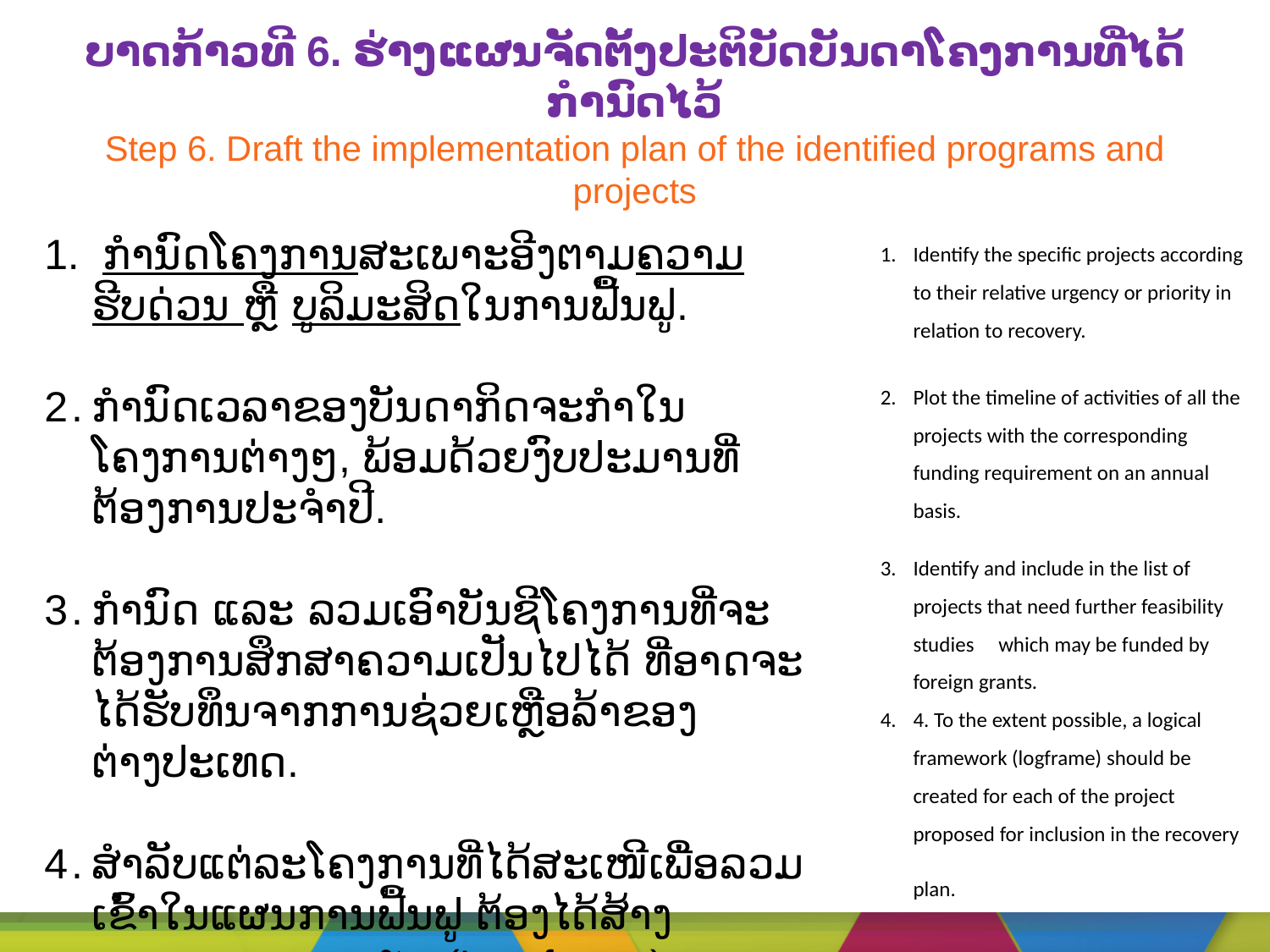

# ບາດກ້າວທີ 6. ຮ່າງແຜນຈັດຕັ້ງປະຕິບັດບັນດາໂຄງການທີ່ໄດ້ກຳນົດໄວ້ Step 6. Draft the implementation plan of the identified programs and projects
 ກໍານົດໂຄງການສະເພາະອີງຕາມຄວາມຮີບດ່ວນ ຫຼື ບູລິມະສິດໃນການຟື້ນຟູ.

ກໍານົດເວລາຂອງບັນດາກິດຈະກໍາໃນໂຄງການ​ຕ່າງໆ, ພ້ອມ​ດ້ວຍງົບປະມານທີ່ຕ້ອງການປະຈໍາປີ.

ກໍານົດ ແລະ ລວມເອົາບັນຊີໂຄງການທີ່ຈະຕ້ອງການສຶກສາຄວາມເປັນໄປໄດ້ ທີ່ອາດຈະ​ໄດ້​ຮັບທຶນຈາກການຊ່ວຍເຫຼືອລ້າຂອງຕ່າງປະເທດ.

ສໍາລັບແຕ່ລະໂຄງການທີ່ໄດ້ສະເໜີເພື່ອລວມເຂົ້າໃນແຜນການຟື້ນຟູ ຕ້ອງໄດ້ສ້າງຕາຕະລາງຂອບວຽກ (Log frame).
Identify the specific projects according to their relative urgency or priority in relation to recovery.

Plot the timeline of activities of all the projects with the corresponding funding requirement on an annual basis.

Identify and include in the list of projects that need further feasibility studies     which may be funded by foreign grants.
4. To the extent possible, a logical framework (logframe) should be created for each of the project proposed for inclusion in the recovery plan.